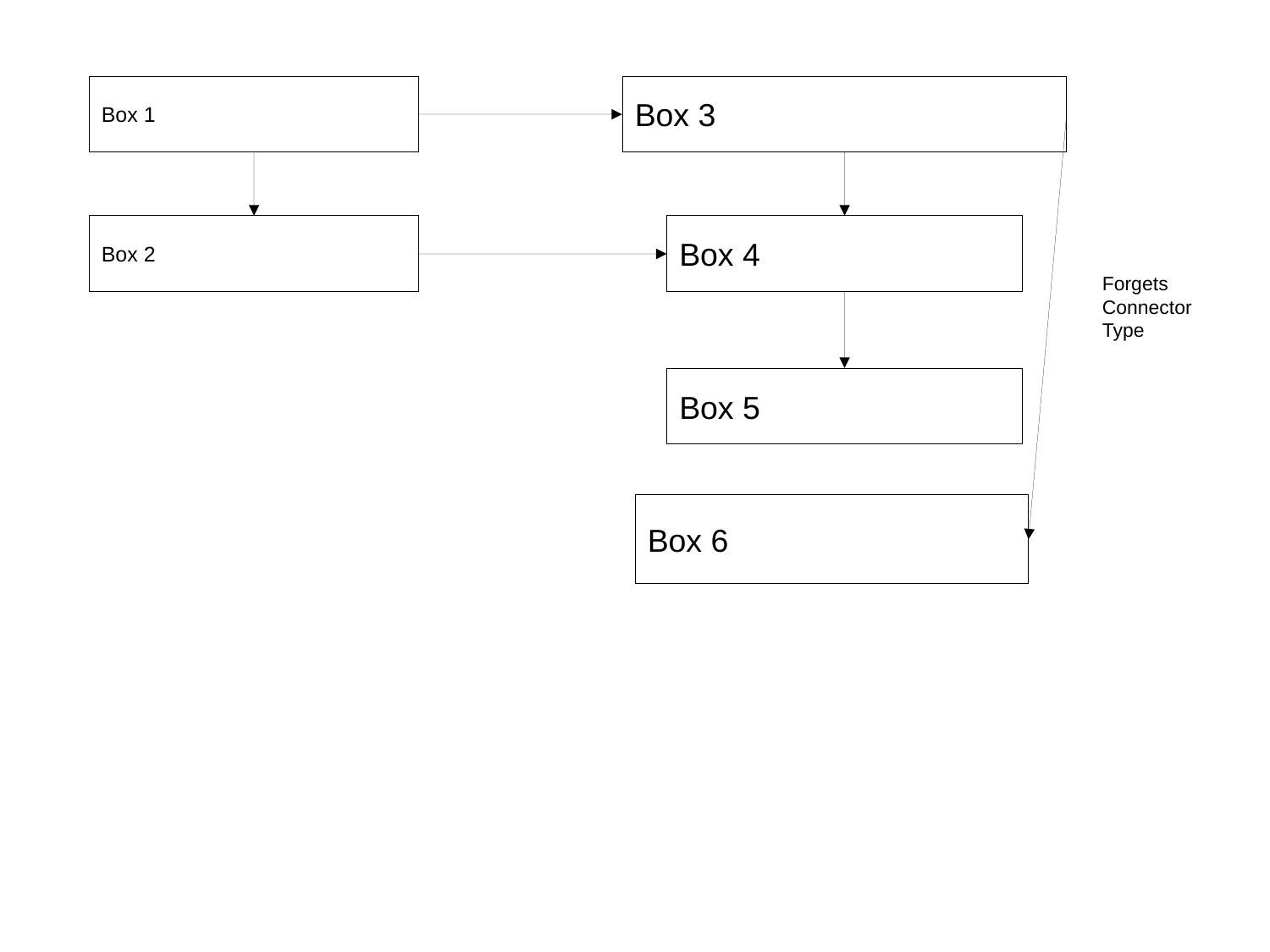

Box 1
Box 3

Box 2
Box 4

Forgets
Connector
Type

Box 5
Box 6